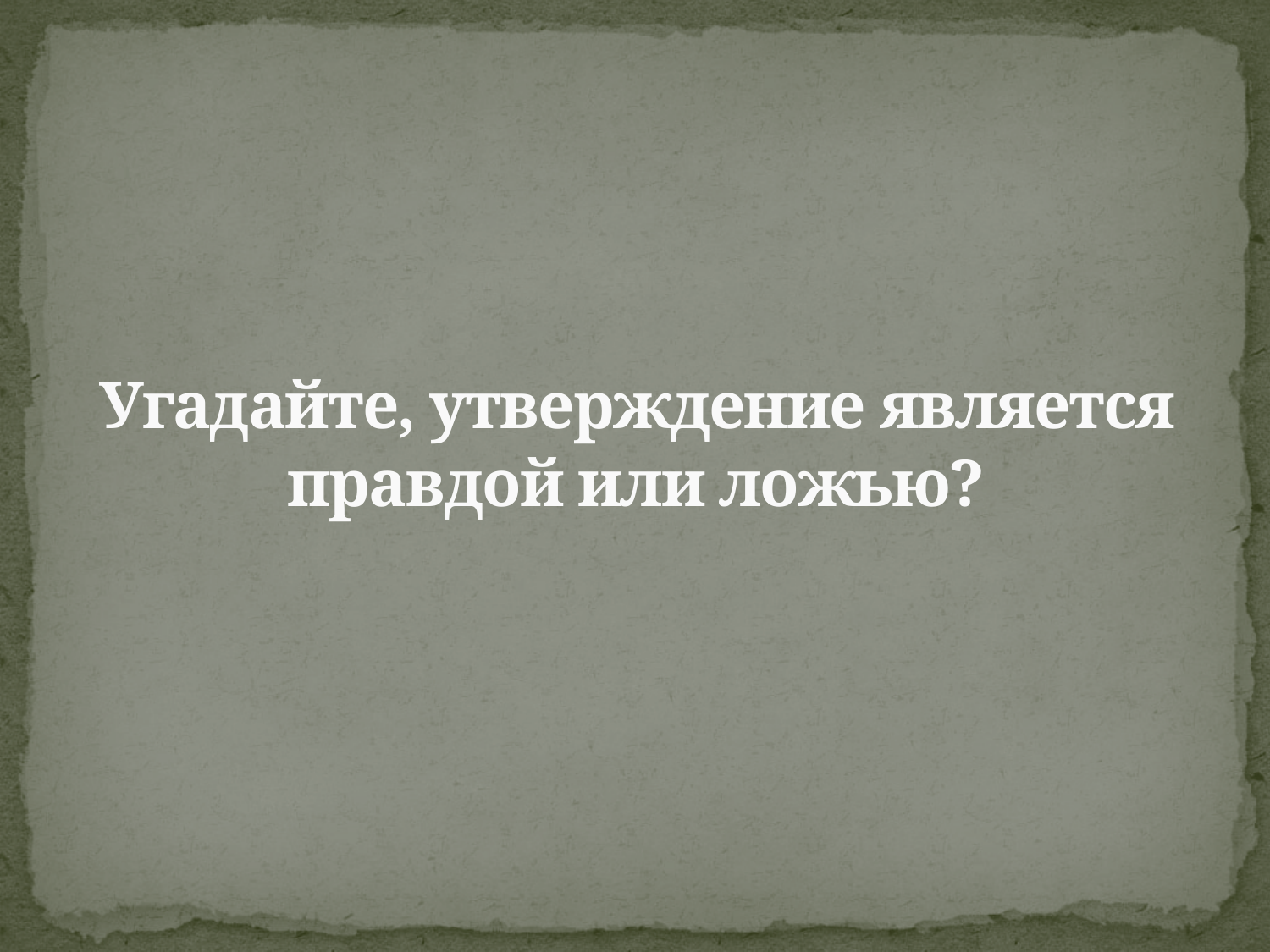

# Угадайте, утверждение является правдой или ложью?